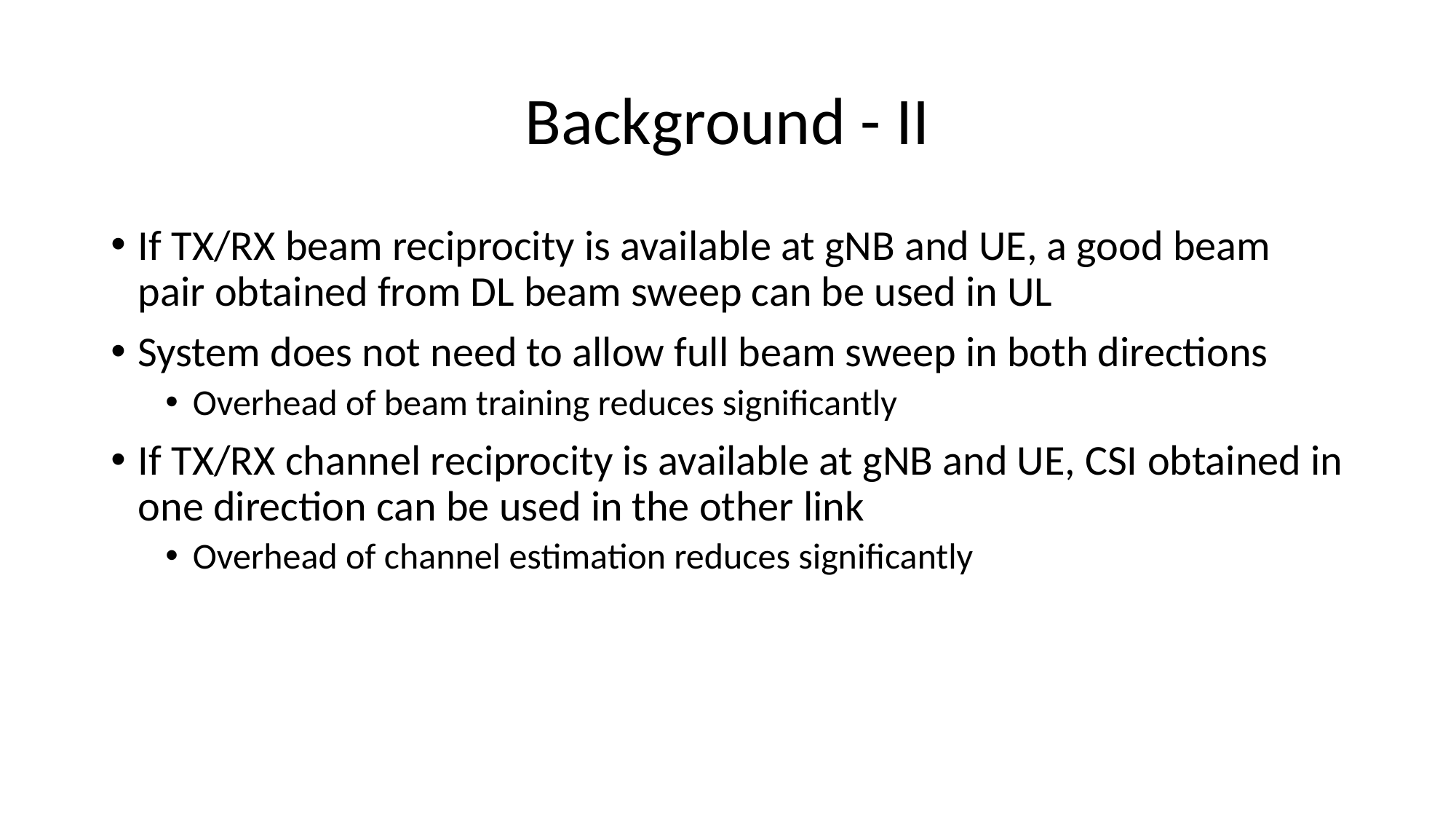

# Background - II
If TX/RX beam reciprocity is available at gNB and UE, a good beam pair obtained from DL beam sweep can be used in UL
System does not need to allow full beam sweep in both directions
Overhead of beam training reduces significantly
If TX/RX channel reciprocity is available at gNB and UE, CSI obtained in one direction can be used in the other link
Overhead of channel estimation reduces significantly